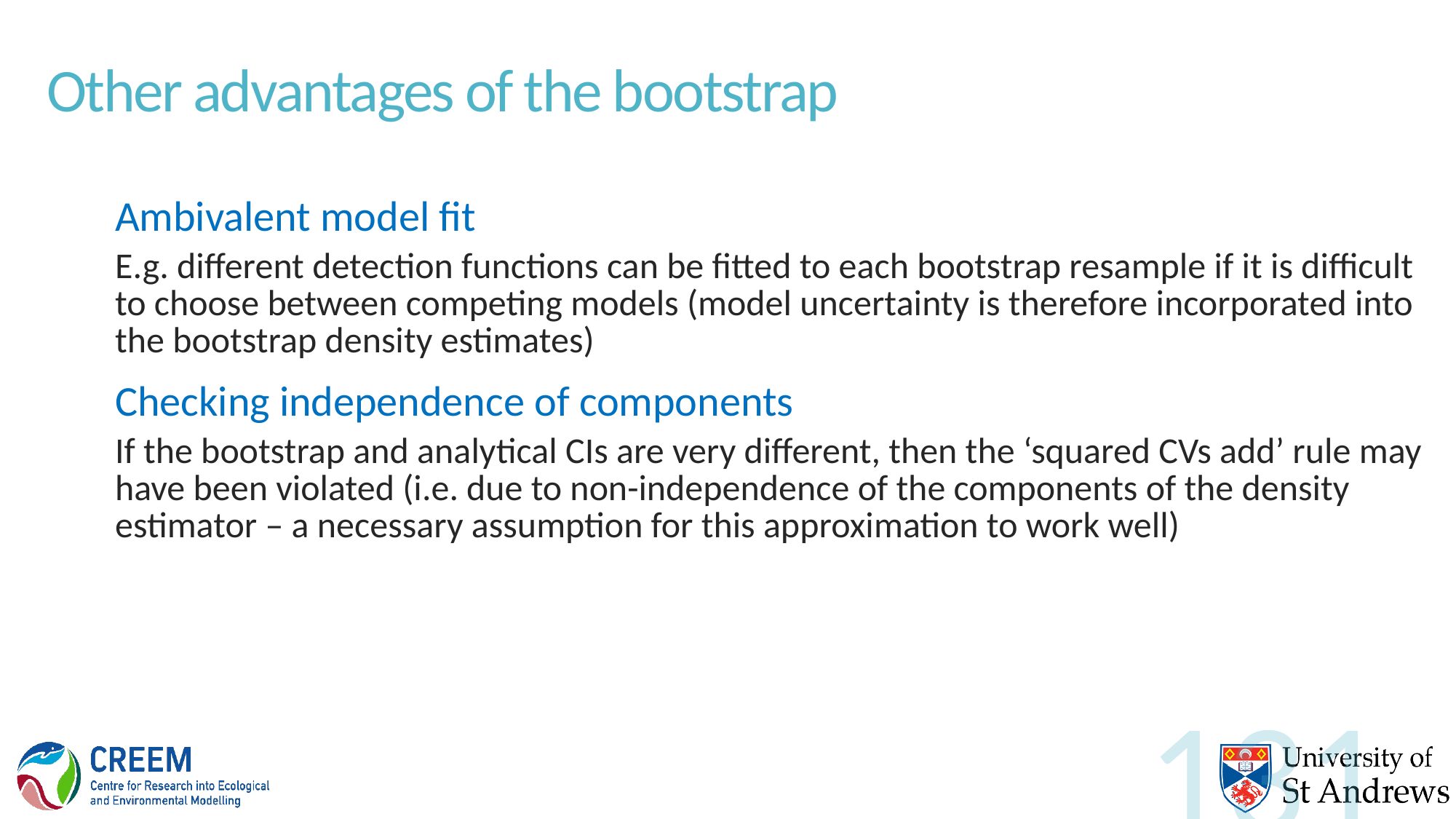

# Other advantages of the bootstrap
Ambivalent model fit
	E.g. different detection functions can be fitted to each bootstrap resample if it is difficult to choose between competing models (model uncertainty is therefore incorporated into the bootstrap density estimates)
Checking independence of components
	If the bootstrap and analytical CIs are very different, then the ‘squared CVs add’ rule may have been violated (i.e. due to non-independence of the components of the density estimator – a necessary assumption for this approximation to work well)
131